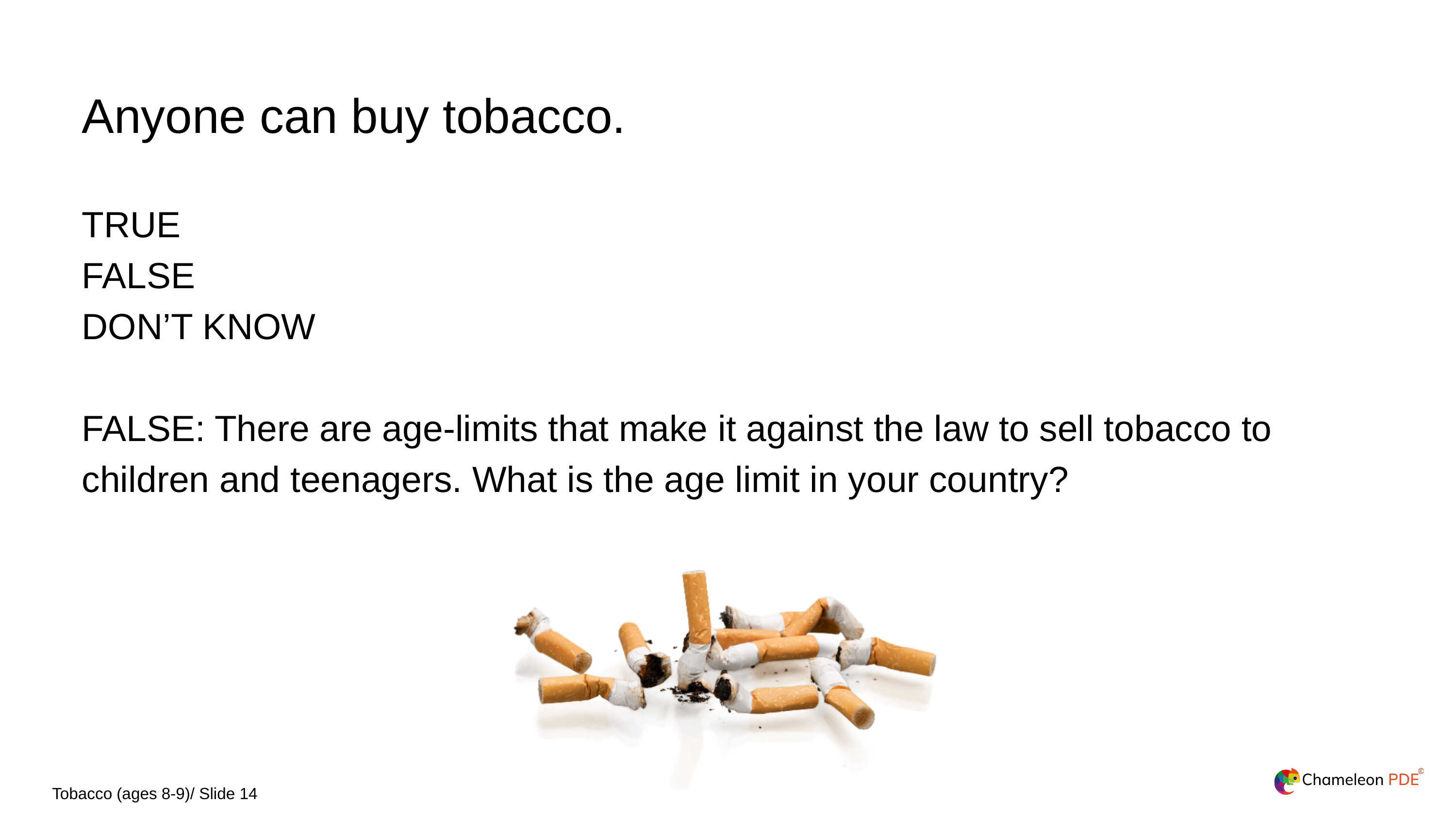

Anyone can buy tobacco.

TRUE
FALSE
DON’T KNOW

FALSE: There are age-limits that make it against the law to sell tobacco to children and teenagers. What is the age limit in your country?

Tobacco (ages 8-9)/ Slide 14